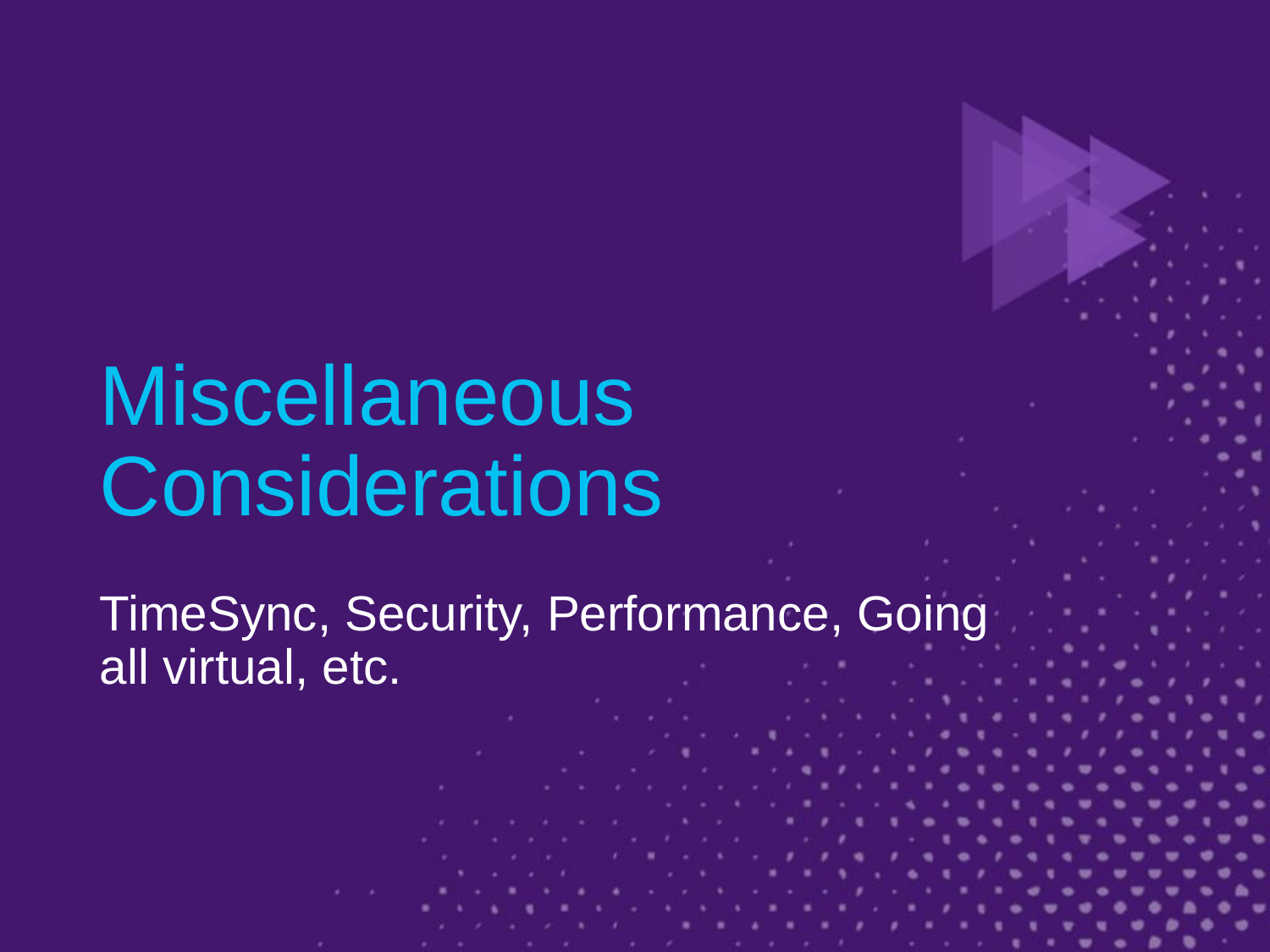

# Miscellaneous Considerations
TimeSync, Security, Performance, Going all virtual, etc.